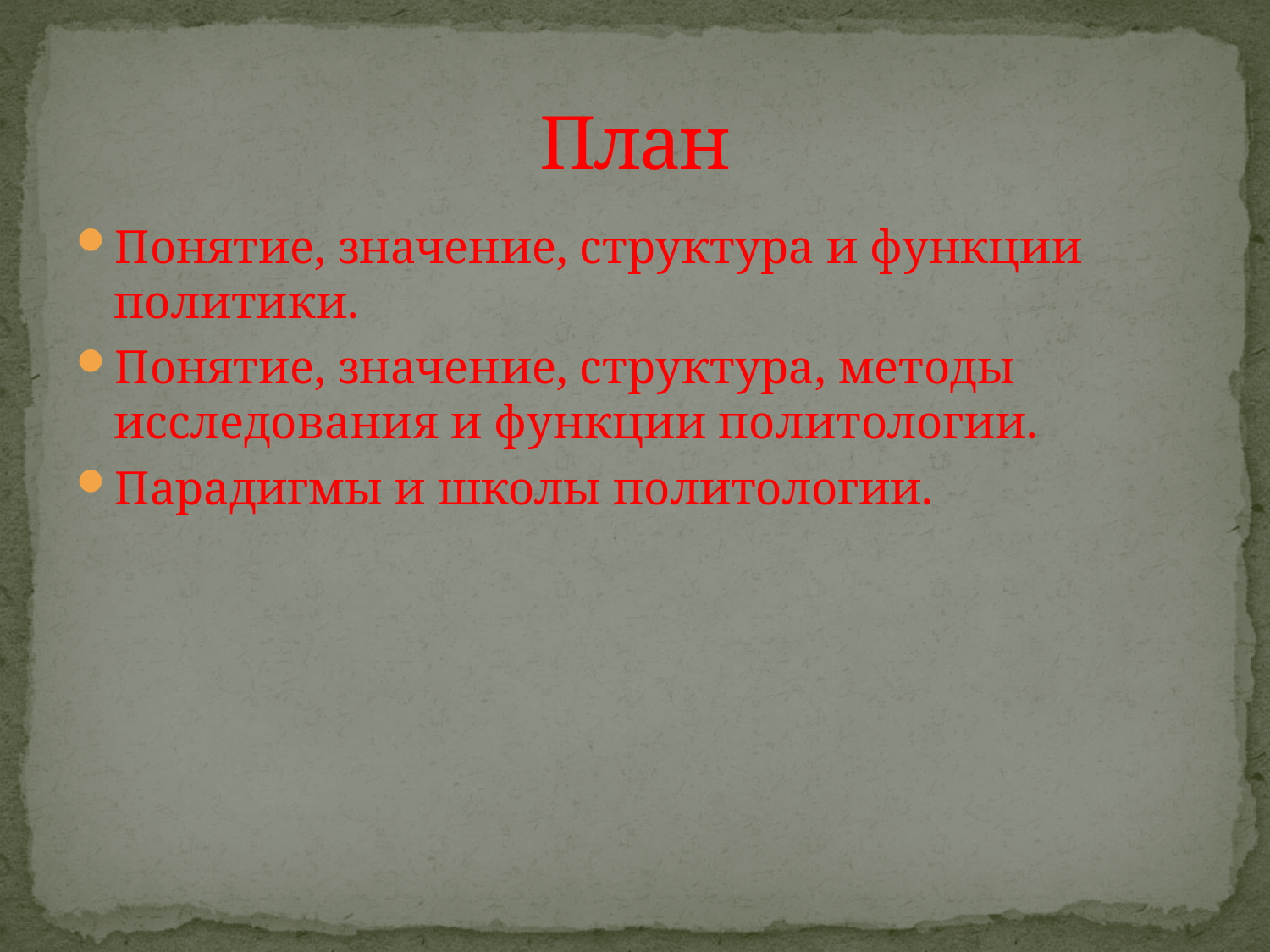

# План
Понятие, значение, структура и функции политики.
Понятие, значение, структура, методы исследования и функции политологии.
Парадигмы и школы политологии.